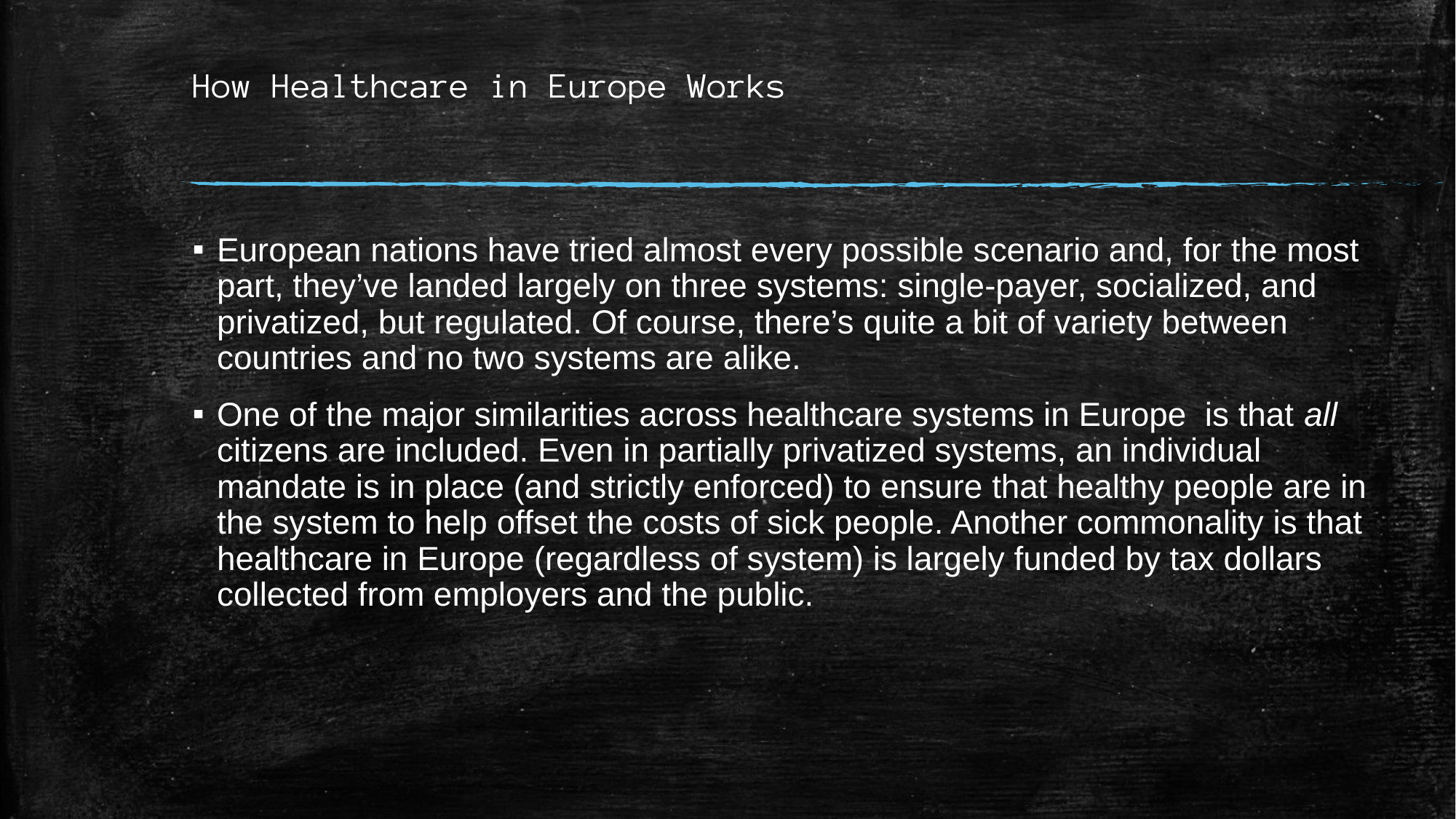

# How Healthcare in Europe Works
European nations have tried almost every possible scenario and, for the most part, they’ve landed largely on three systems: single-payer, socialized, and privatized, but regulated. Of course, there’s quite a bit of variety between countries and no two systems are alike.
One of the major similarities across healthcare systems in Europe  is that all citizens are included. Even in partially privatized systems, an individual mandate is in place (and strictly enforced) to ensure that healthy people are in the system to help offset the costs of sick people. Another commonality is that healthcare in Europe (regardless of system) is largely funded by tax dollars collected from employers and the public.